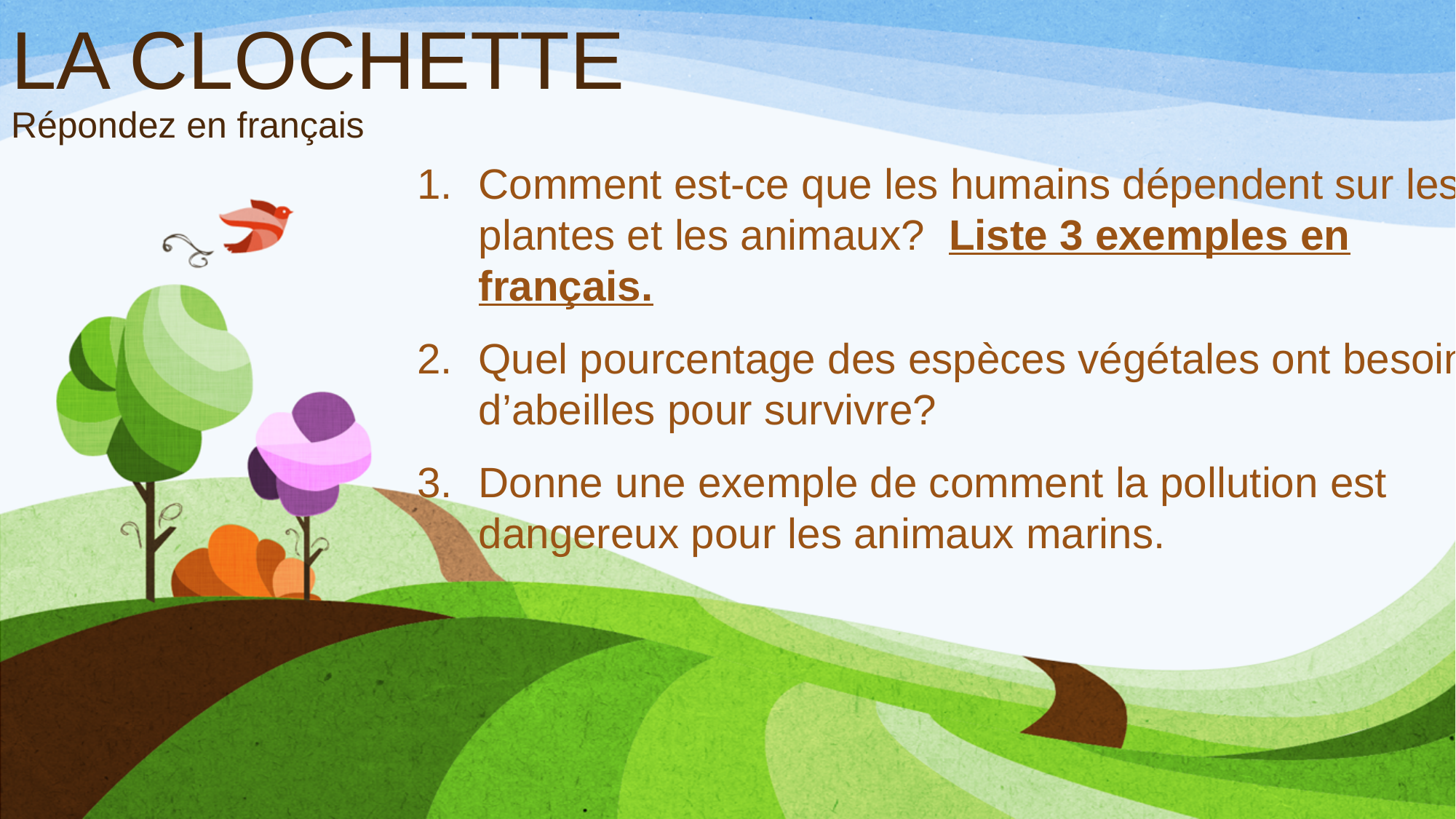

# LA CLOCHETTE Répondez en français
Comment est-ce que les humains dépendent sur les plantes et les animaux?  Liste 3 exemples en français.

Quel pourcentage des espèces végétales ont besoin d’abeilles pour survivre?

Donne une exemple de comment la pollution est dangereux pour les animaux marins.